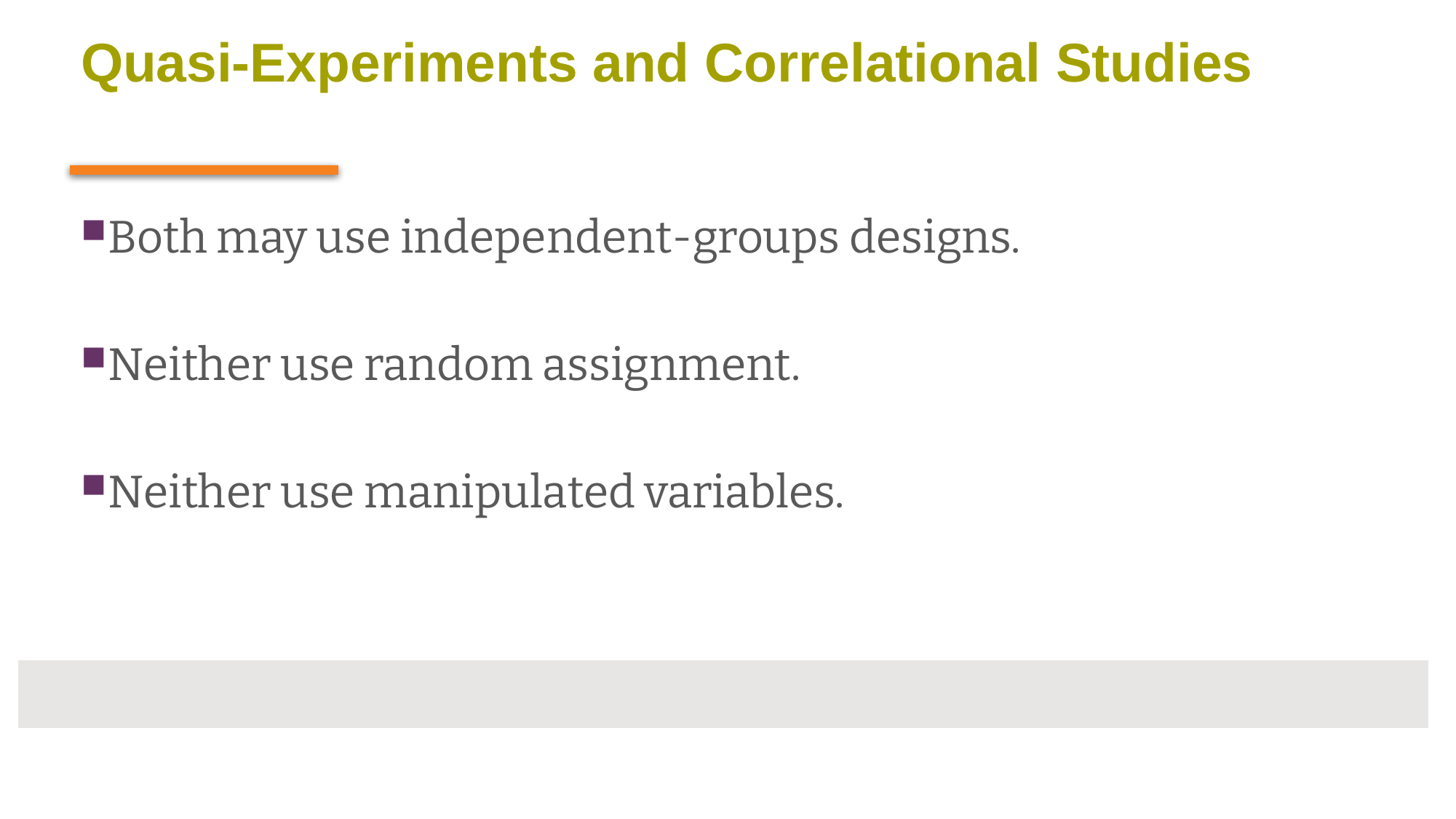

# Quasi-Experiments and Correlational Studies
Both may use independent-groups designs.
Neither use random assignment.
Neither use manipulated variables.